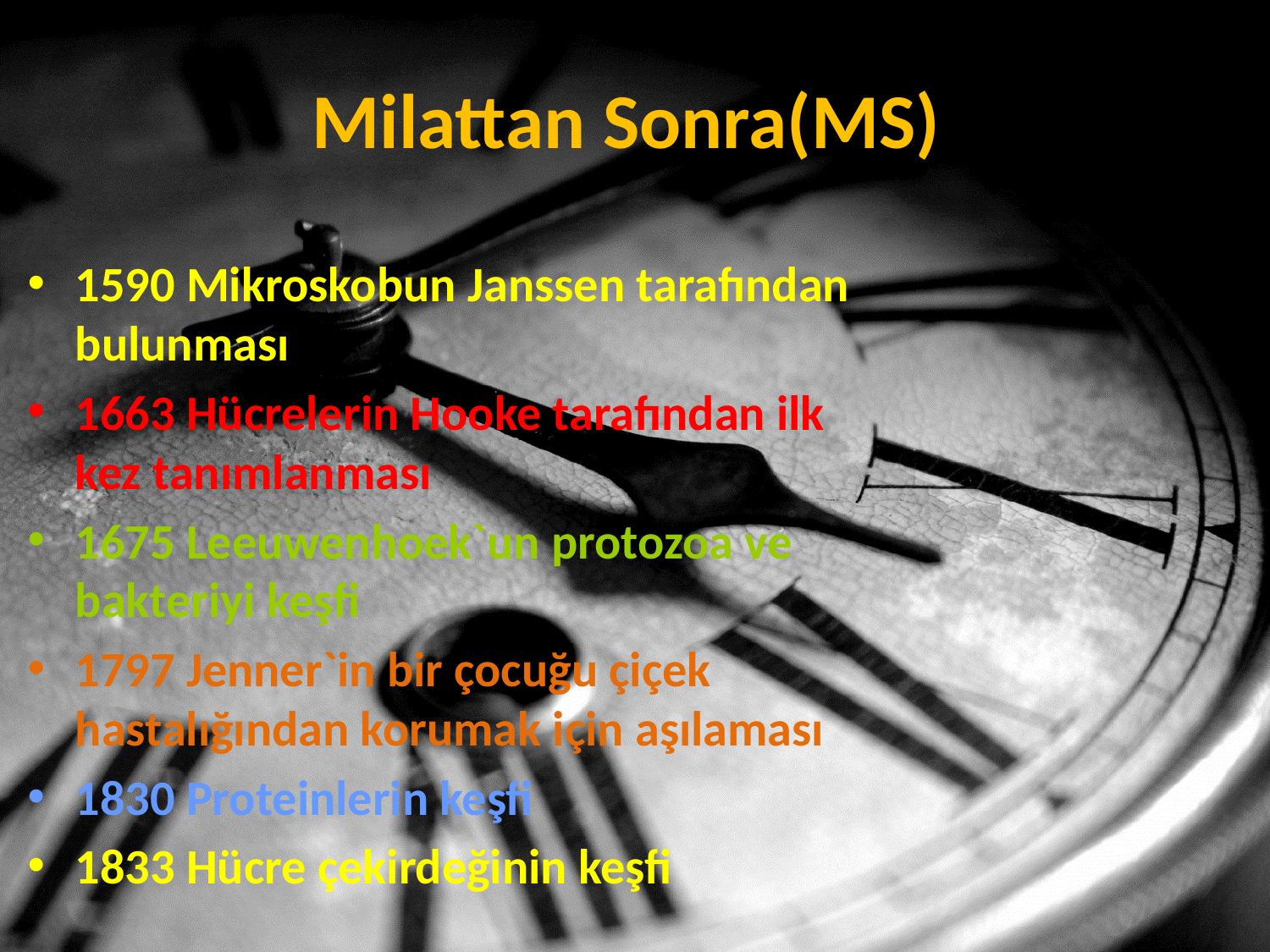

# Milattan Sonra(MS)
1590 Mikroskobun Janssen tarafından bulunması
1663 Hücrelerin Hooke tarafından ilk kez tanımlanması
1675 Leeuwenhoek`un protozoa ve bakteriyi keşfi
1797 Jenner`in bir çocuğu çiçek hastalığından korumak için aşılaması
1830 Proteinlerin keşfi
1833 Hücre çekirdeğinin keşfi